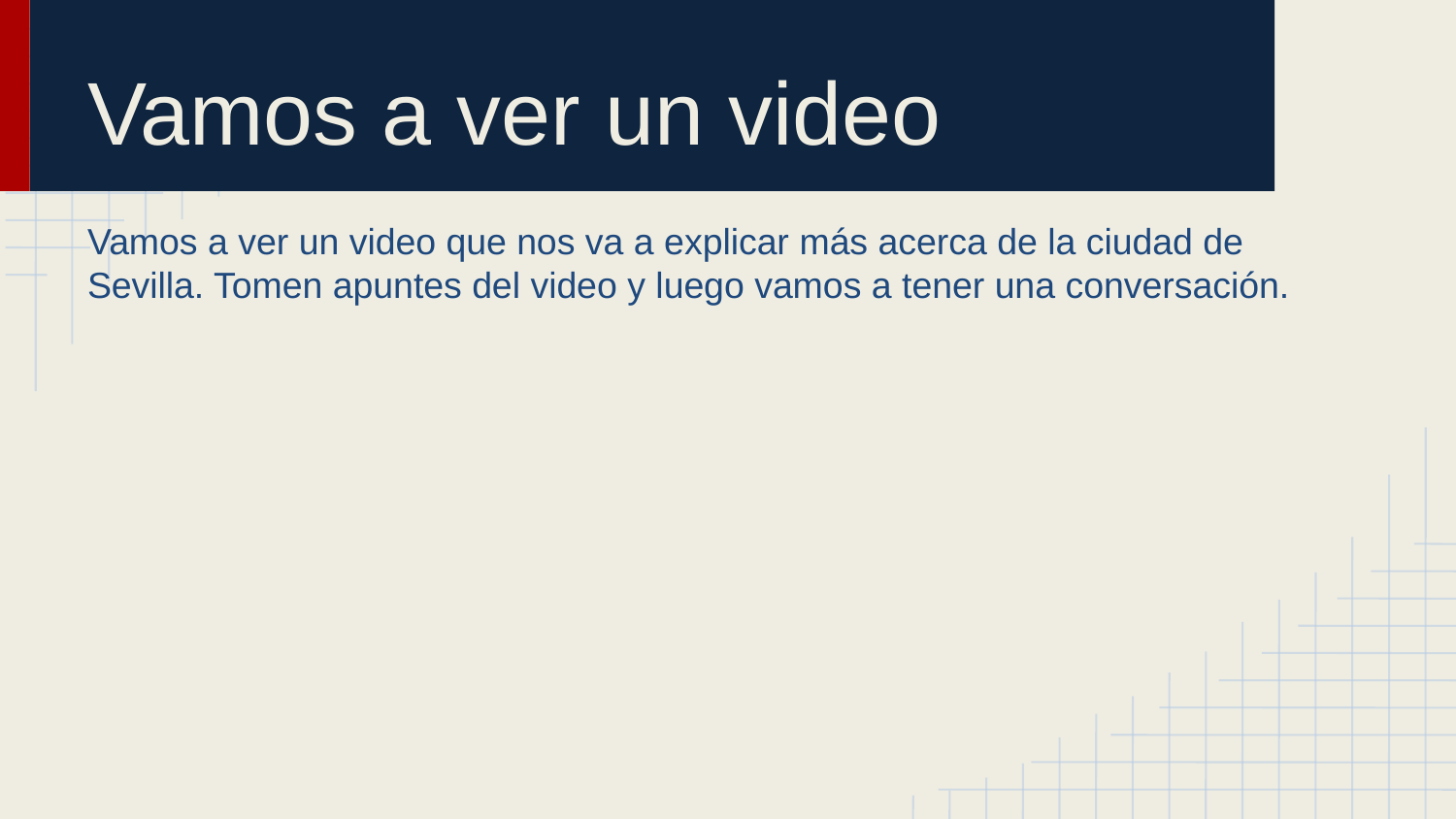

# Vamos a ver un video
Vamos a ver un video que nos va a explicar más acerca de la ciudad de Sevilla. Tomen apuntes del video y luego vamos a tener una conversación.